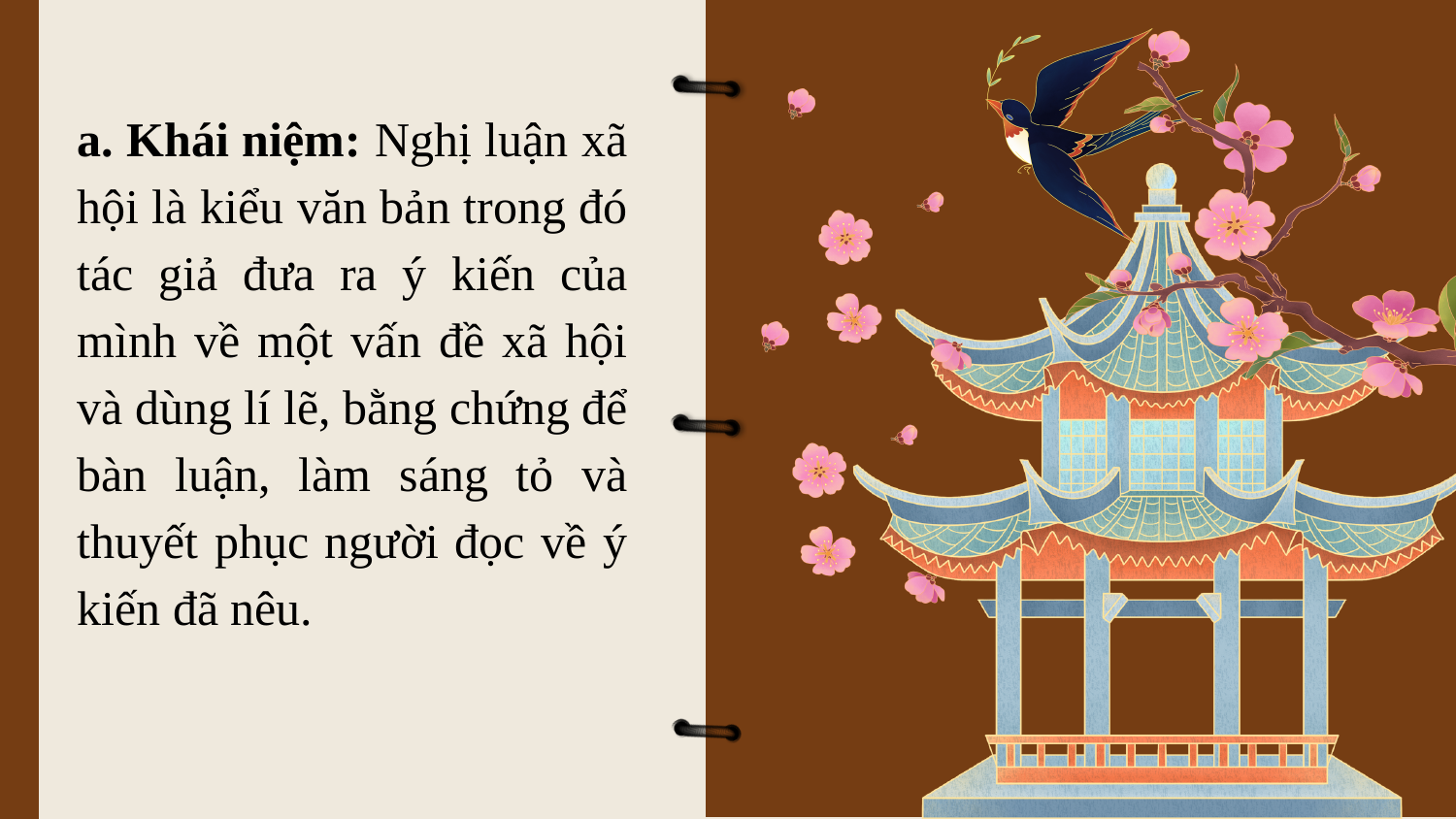

a. Khái niệm: Nghị luận xã hội là kiểu văn bản trong đó tác giả đưa ra ý kiến của mình về một vấn đề xã hội và dùng lí lẽ, bằng chứng để bàn luận, làm sáng tỏ và thuyết phục người đọc về ý kiến đã nêu.